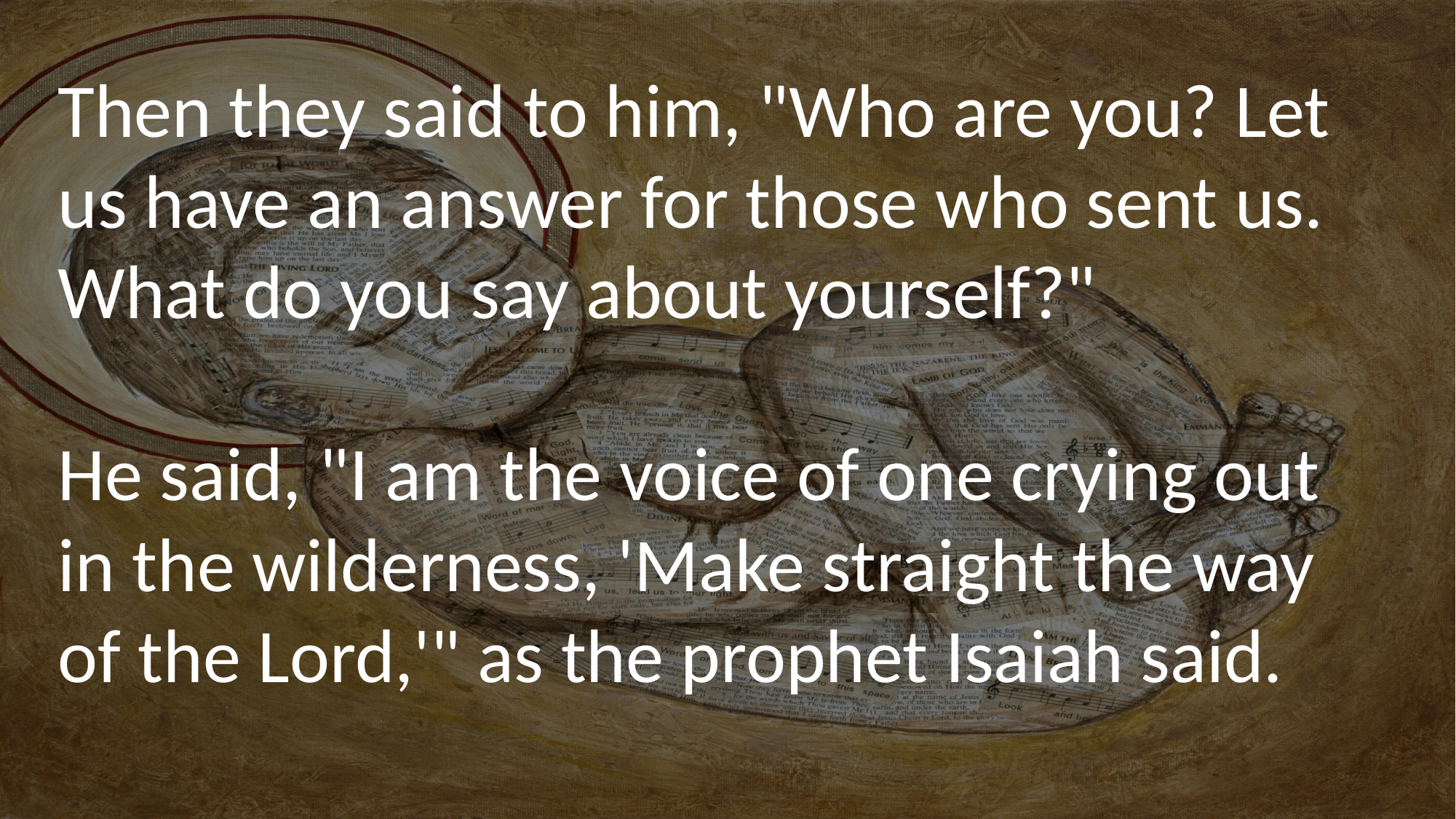

Then they said to him, "Who are you? Let us have an answer for those who sent us. What do you say about yourself?"

He said, "I am the voice of one crying out in the wilderness, 'Make straight the way of the Lord,'" as the prophet Isaiah said.